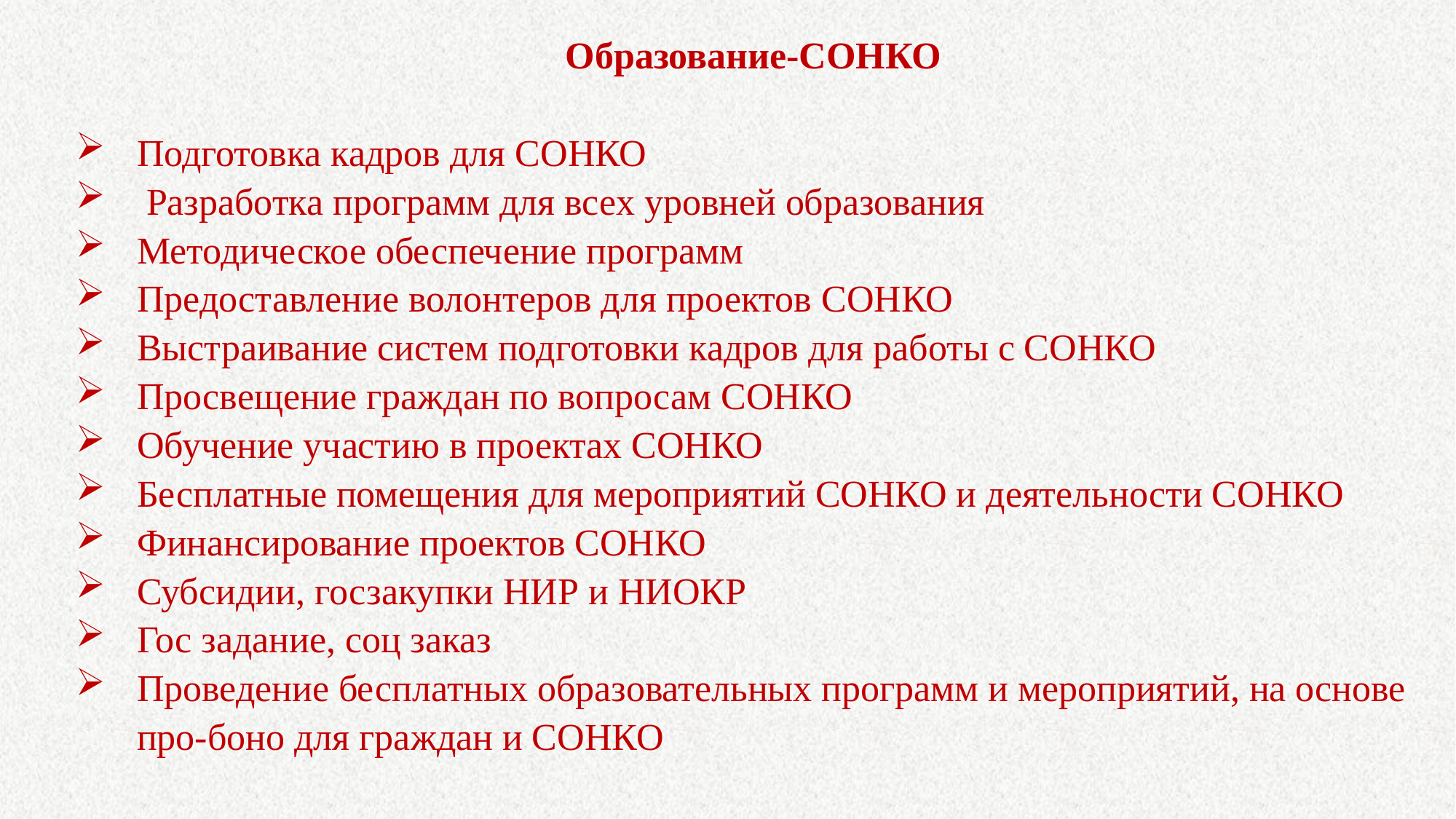

Образование-СОНКО

Подготовка кадров для СОНКО
 Разработка программ для всех уровней образования
Методическое обеспечение программ
Предоставление волонтеров для проектов СОНКО
Выстраивание систем подготовки кадров для работы с СОНКО
Просвещение граждан по вопросам СОНКО
Обучение участию в проектах СОНКО
Бесплатные помещения для мероприятий СОНКО и деятельности СОНКО
Финансирование проектов СОНКО
Субсидии, госзакупки НИР и НИОКР
Гос задание, соц заказ
Проведение бесплатных образовательных программ и мероприятий, на основе про-боно для граждан и СОНКО